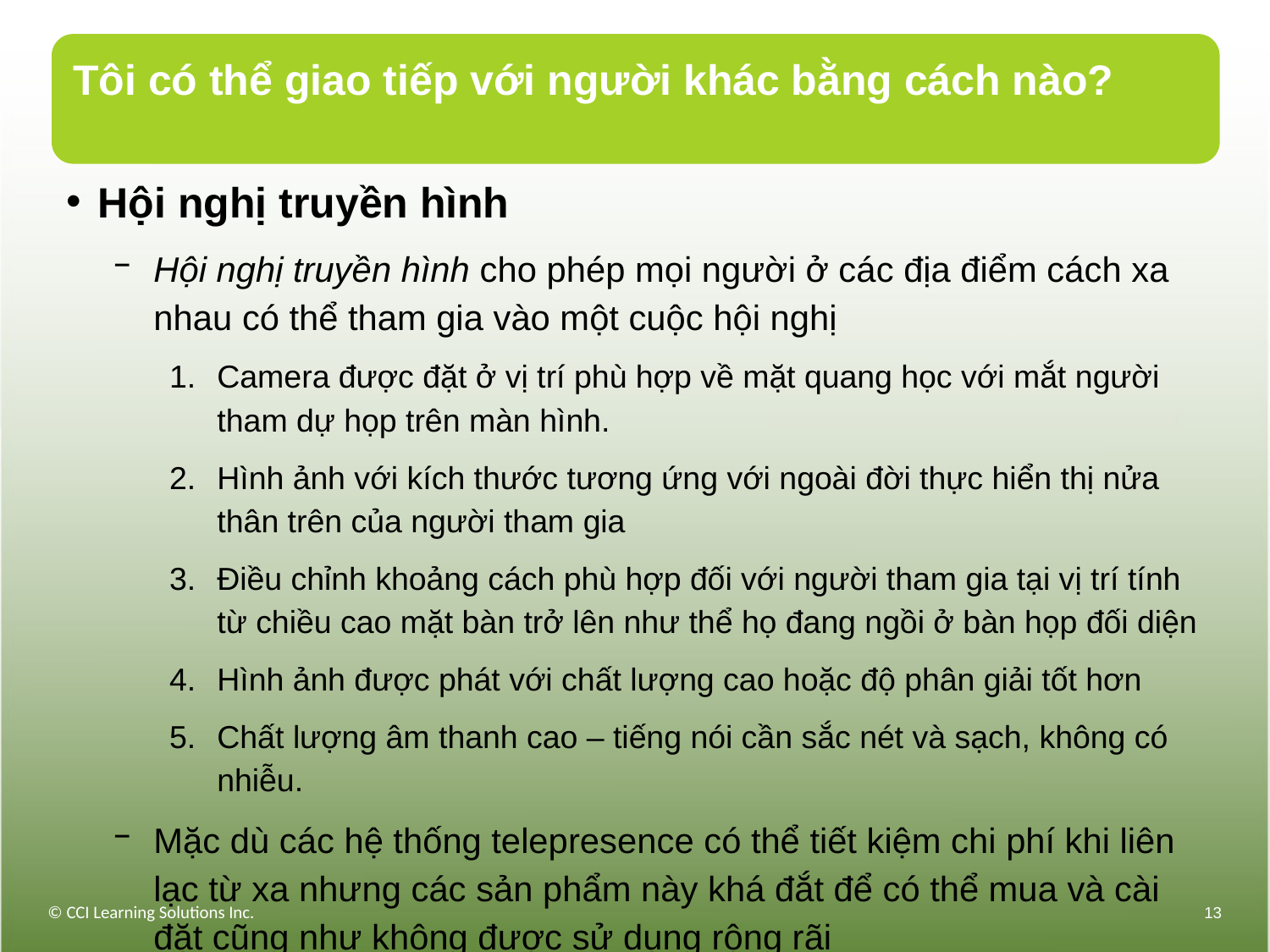

# Tôi có thể giao tiếp với người khác bằng cách nào?
Hội nghị truyền hình
Hội nghị truyền hình cho phép mọi người ở các địa điểm cách xa nhau có thể tham gia vào một cuộc hội nghị
Camera được đặt ở vị trí phù hợp về mặt quang học với mắt người tham dự họp trên màn hình.
Hình ảnh với kích thước tương ứng với ngoài đời thực hiển thị nửa thân trên của người tham gia
Điều chỉnh khoảng cách phù hợp đối với người tham gia tại vị trí tính từ chiều cao mặt bàn trở lên như thể họ đang ngồi ở bàn họp đối diện
Hình ảnh được phát với chất lượng cao hoặc độ phân giải tốt hơn
Chất lượng âm thanh cao – tiếng nói cần sắc nét và sạch, không có nhiễu.
Mặc dù các hệ thống telepresence có thể tiết kiệm chi phí khi liên lạc từ xa nhưng các sản phẩm này khá đắt để có thể mua và cài đặt cũng như không được sử dụng rộng rãi
© CCI Learning Solutions Inc.
13